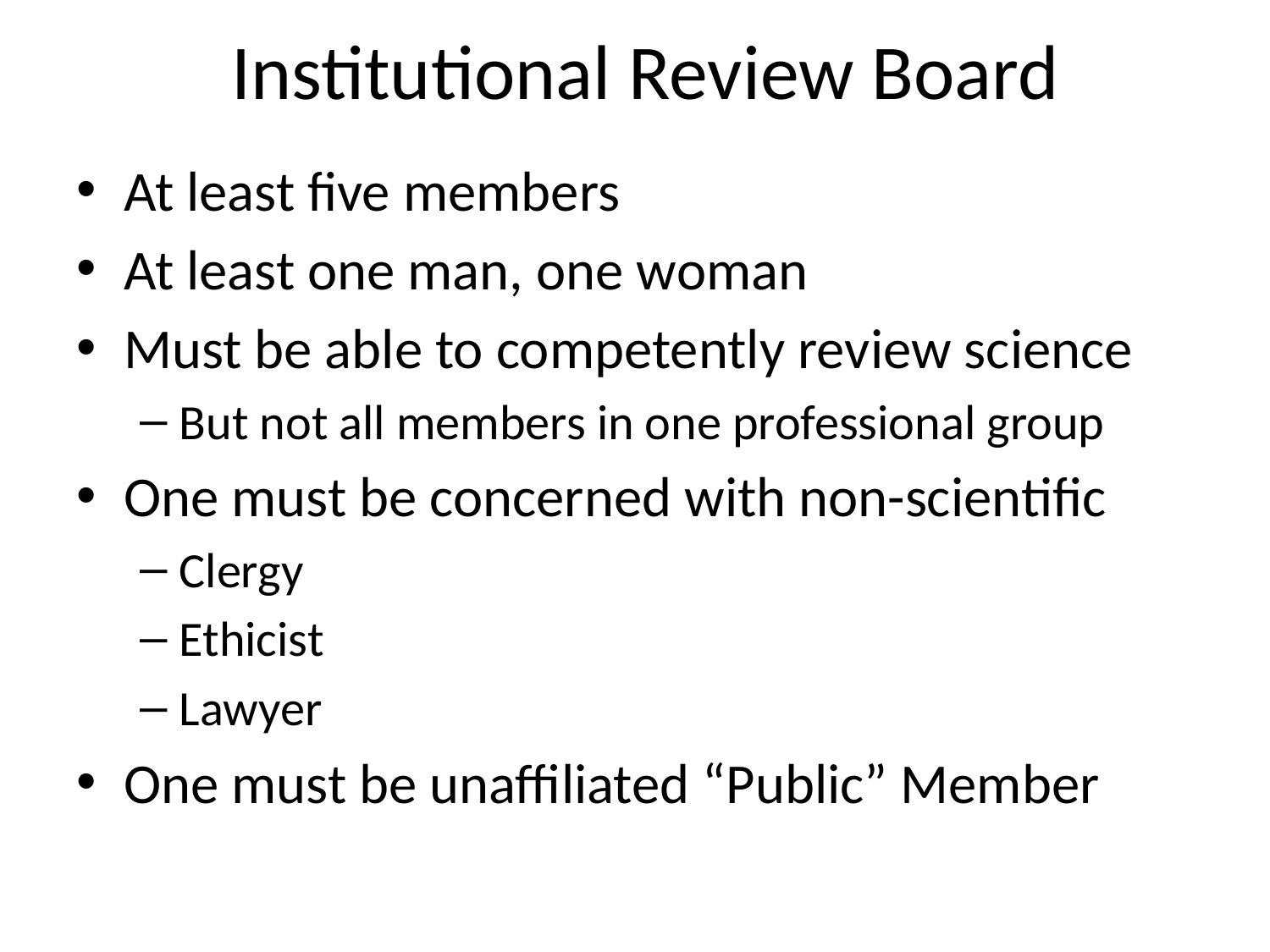

# Institutional Review Board
At least five members
At least one man, one woman
Must be able to competently review science
But not all members in one professional group
One must be concerned with non-scientific
Clergy
Ethicist
Lawyer
One must be unaffiliated “Public” Member